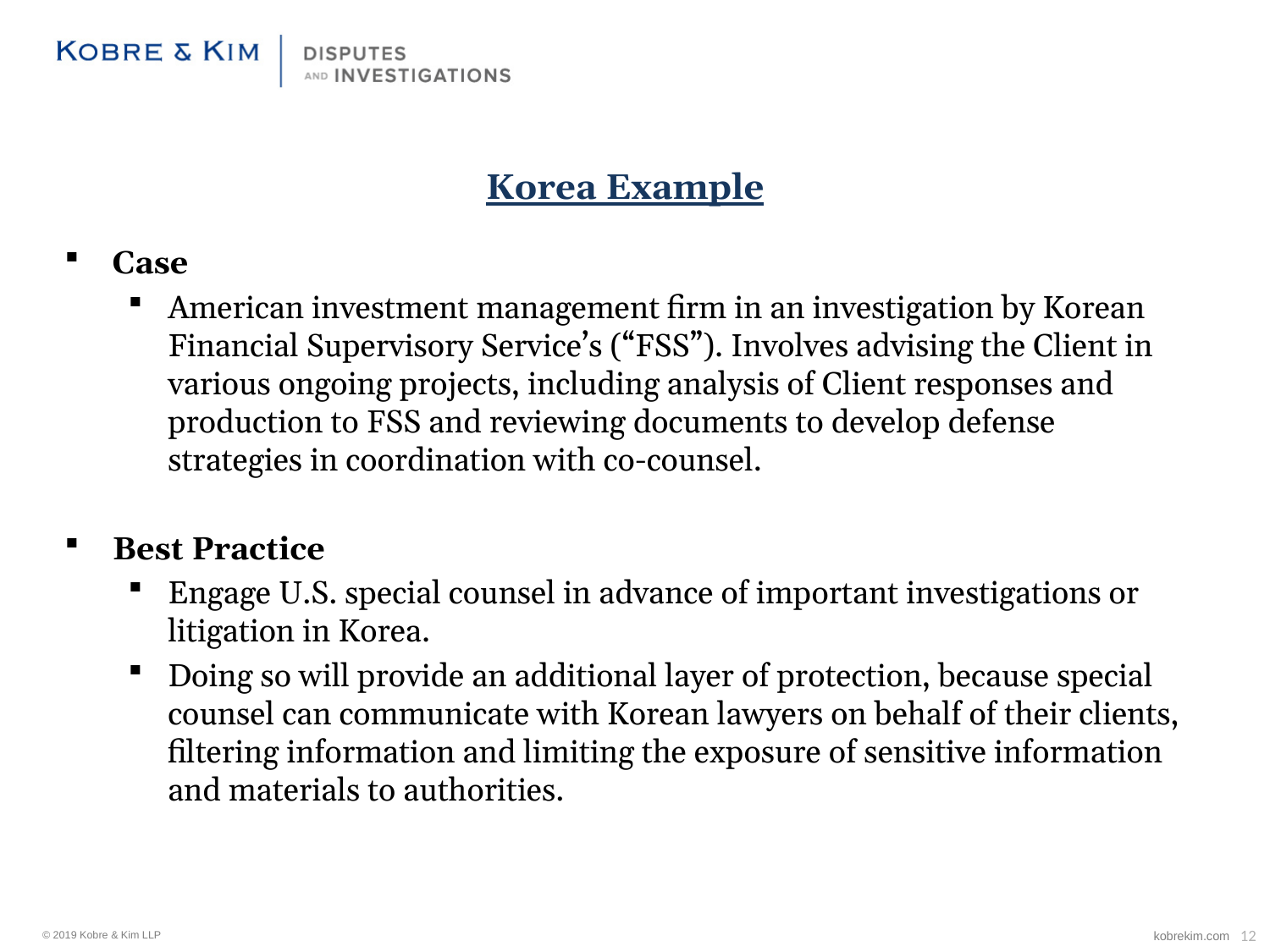

# Korea Example
Case
American investment management firm in an investigation by Korean Financial Supervisory Service’s (“FSS”). Involves advising the Client in various ongoing projects, including analysis of Client responses and production to FSS and reviewing documents to develop defense strategies in coordination with co-counsel.

Best Practice
Engage U.S. special counsel in advance of important investigations or litigation in Korea.
Doing so will provide an additional layer of protection, because special counsel can communicate with Korean lawyers on behalf of their clients, filtering information and limiting the exposure of sensitive information and materials to authorities.
12